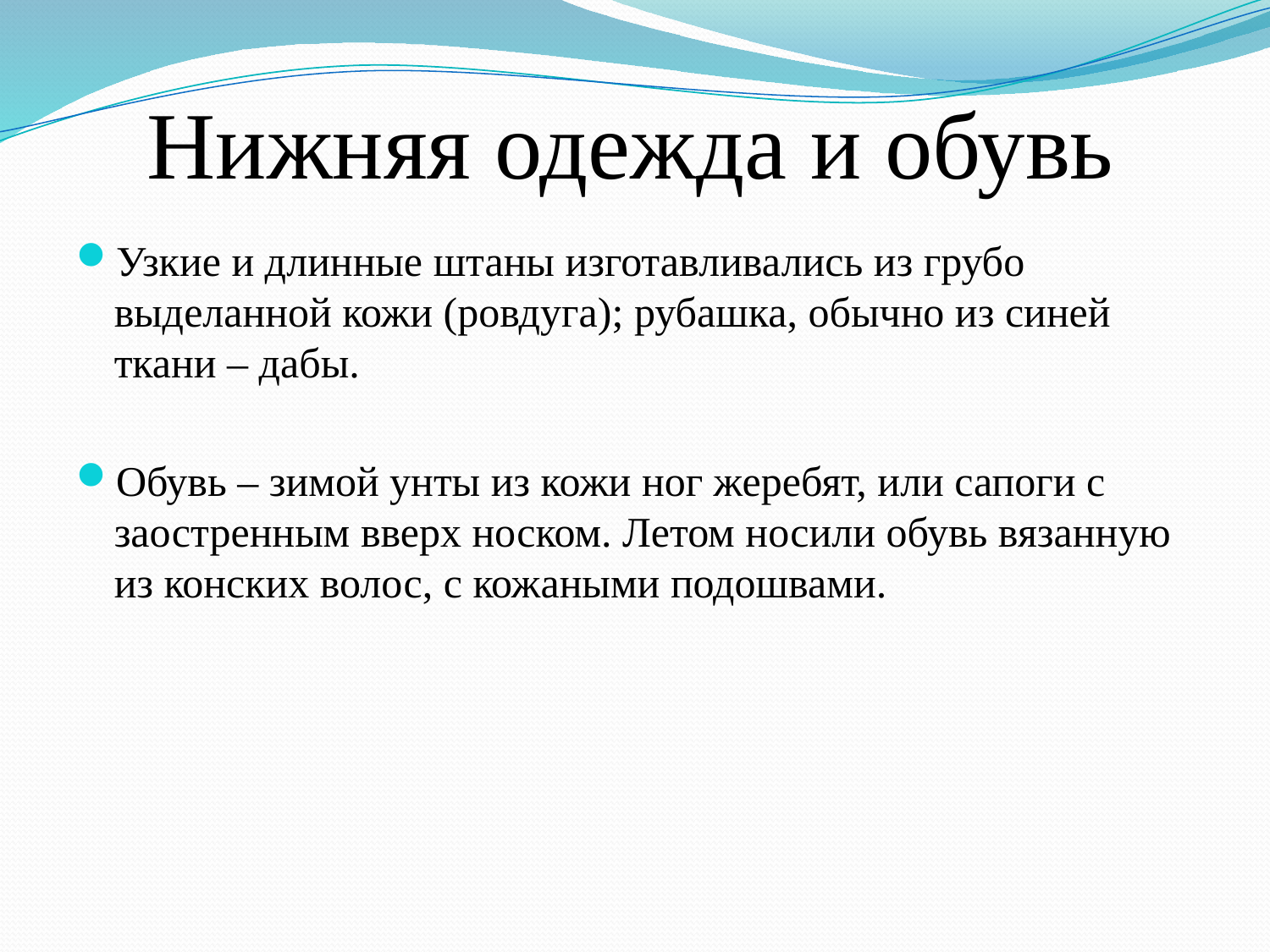

# Нижняя одежда и обувь
Узкие и длинные штаны изготавливались из грубо выделанной кожи (ровдуга); рубашка, обычно из синей ткани – дабы.

Обувь – зимой унты из кожи ног жеребят, или сапоги с заостренным вверх носком. Летом носили обувь вязанную из конских волос, с кожаными подошвами.